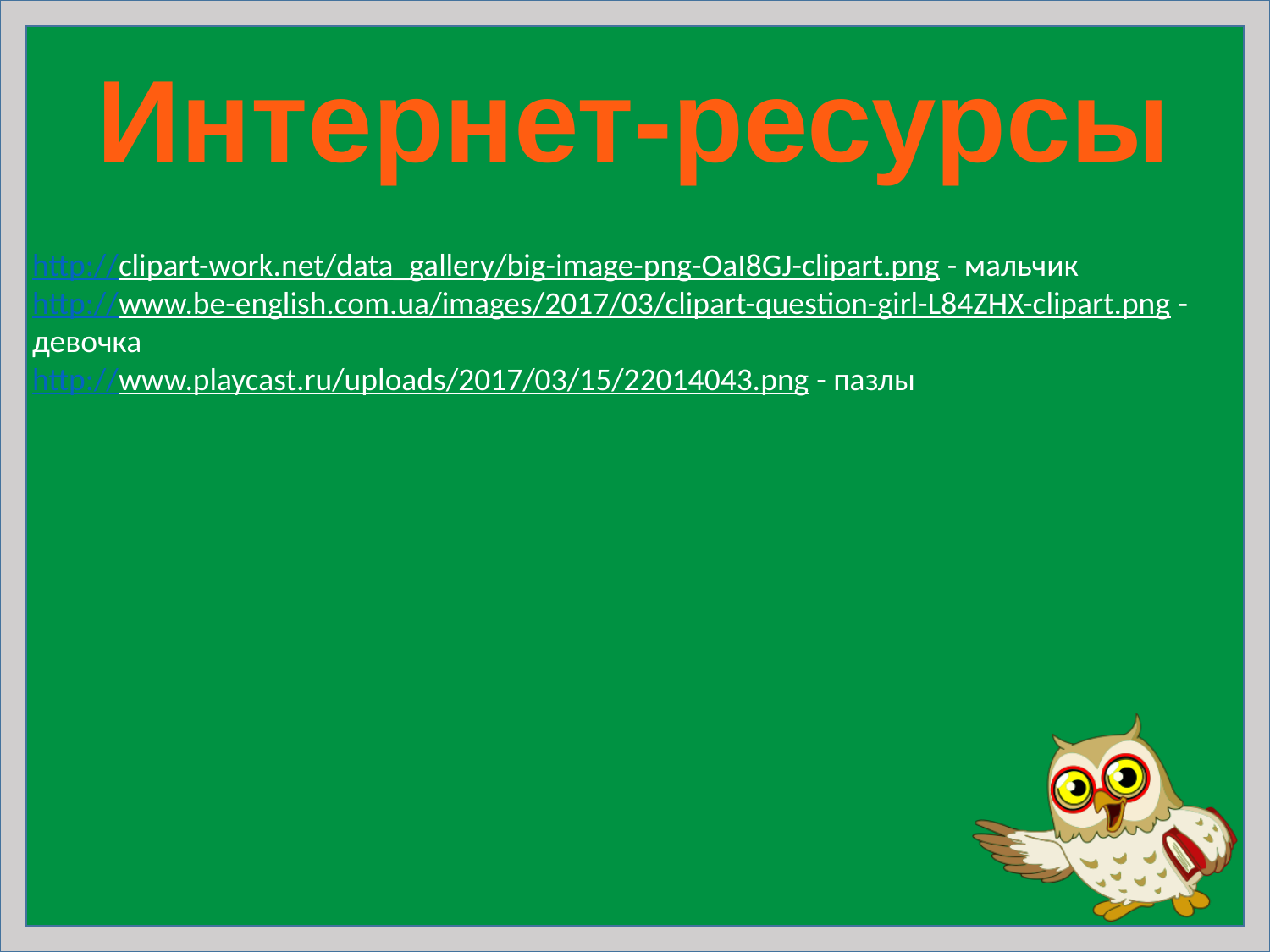

# Интернет-ресурсы
http://clipart-work.net/data_gallery/big-image-png-OaI8GJ-clipart.png - мальчик
http://www.be-english.com.ua/images/2017/03/clipart-question-girl-L84ZHX-clipart.png - девочка
http://www.playcast.ru/uploads/2017/03/15/22014043.png - пазлы